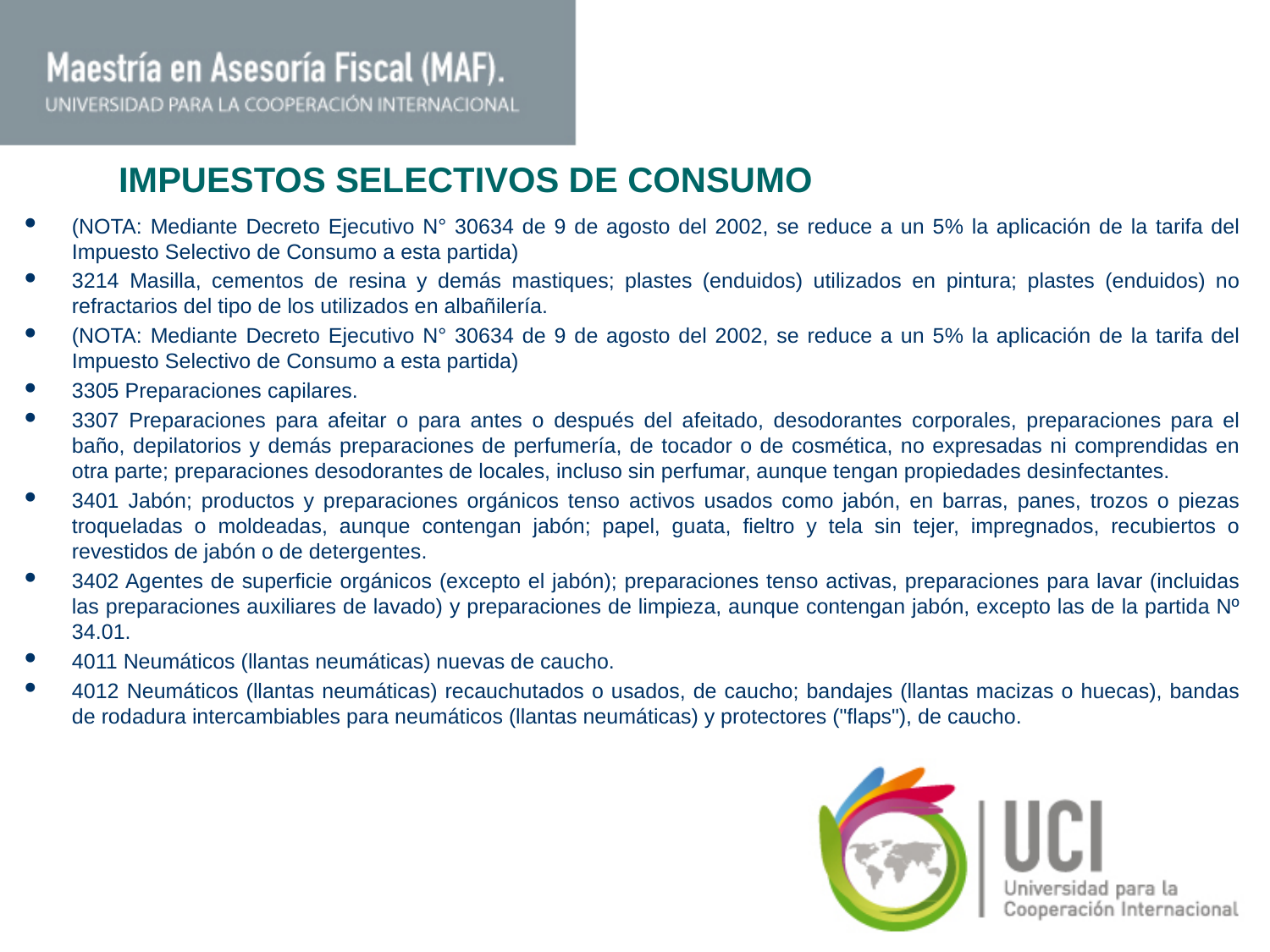

# IMPUESTOS SELECTIVOS DE CONSUMO
(NOTA: Mediante Decreto Ejecutivo N° 30634 de 9 de agosto del 2002, se reduce a un 5% la aplicación de la tarifa del Impuesto Selectivo de Consumo a esta partida)
3214 Masilla, cementos de resina y demás mastiques; plastes (enduidos) utilizados en pintura; plastes (enduidos) no refractarios del tipo de los utilizados en albañilería.
(NOTA: Mediante Decreto Ejecutivo N° 30634 de 9 de agosto del 2002, se reduce a un 5% la aplicación de la tarifa del Impuesto Selectivo de Consumo a esta partida)
3305 Preparaciones capilares.
3307 Preparaciones para afeitar o para antes o después del afeitado, desodorantes corporales, preparaciones para el baño, depilatorios y demás preparaciones de perfumería, de tocador o de cosmética, no expresadas ni comprendidas en otra parte; preparaciones desodorantes de locales, incluso sin perfumar, aunque tengan propiedades desinfectantes.
3401 Jabón; productos y preparaciones orgánicos tenso activos usados como jabón, en barras, panes, trozos o piezas troqueladas o moldeadas, aunque contengan jabón; papel, guata, fieltro y tela sin tejer, impregnados, recubiertos o revestidos de jabón o de detergentes.
3402 Agentes de superficie orgánicos (excepto el jabón); preparaciones tenso activas, preparaciones para lavar (incluidas las preparaciones auxiliares de lavado) y preparaciones de limpieza, aunque contengan jabón, excepto las de la partida Nº 34.01.
4011 Neumáticos (llantas neumáticas) nuevas de caucho.
4012 Neumáticos (llantas neumáticas) recauchutados o usados, de caucho; bandajes (llantas macizas o huecas), bandas de rodadura intercambiables para neumáticos (llantas neumáticas) y protectores ("flaps"), de caucho.

14